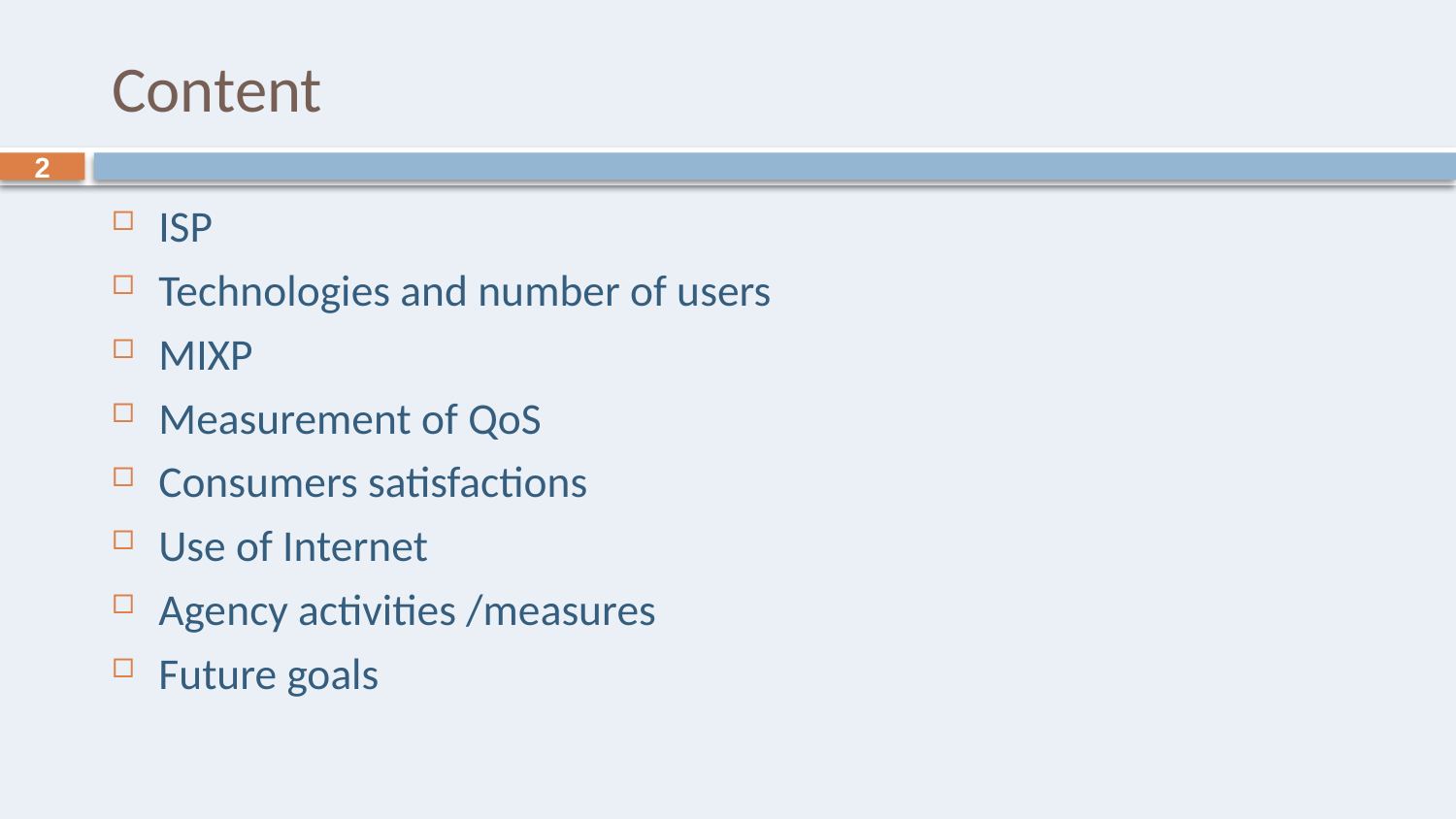

# Content
2
ISP
Technologies and number of users
MIXP
Measurement of QoS
Consumers satisfactions
Use of Internet
Agency activities /measures
Future goals